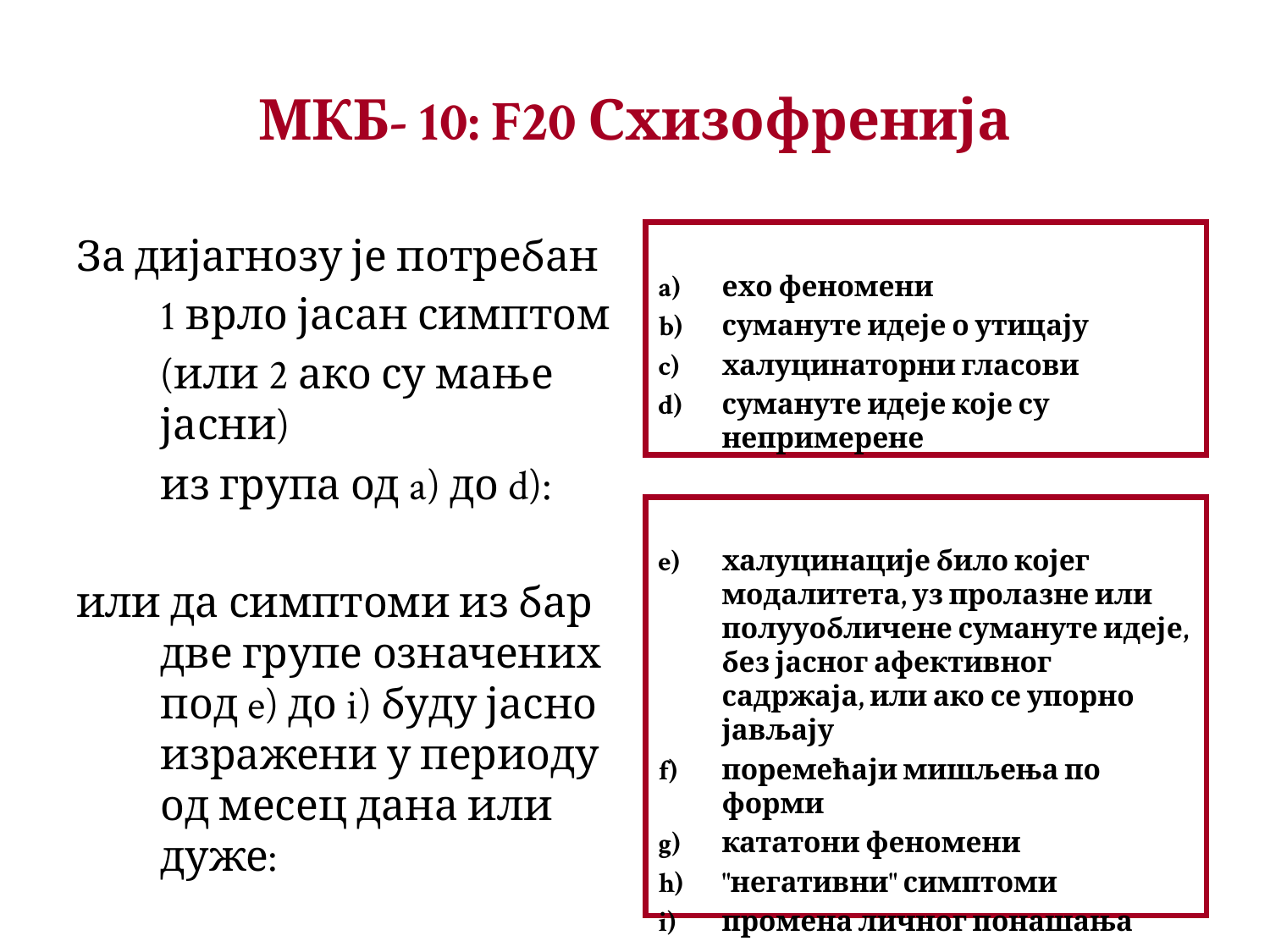

# МКБ- 10: F20 Схизофренија
За дијагнозу је потребан
	1 врло јасан симптом
	(или 2 ако су мање јасни)
	из група од a) до d):

или да симптоми из бар две групе означених под e) до i) буду јасно изражени у периоду од месец дана или дуже:

ехо феномени
сумануте идеје о утицају
халуцинаторни гласови
сумануте идеје које су непримерене

халуцинације било којег модалитета, уз пролазне или полууобличене сумануте идеје, без јасног афективног садржаја, или ако се упорно јављају
поремећаји мишљења по форми
кататони феномени
"негативни" симптоми
промена личног понашања